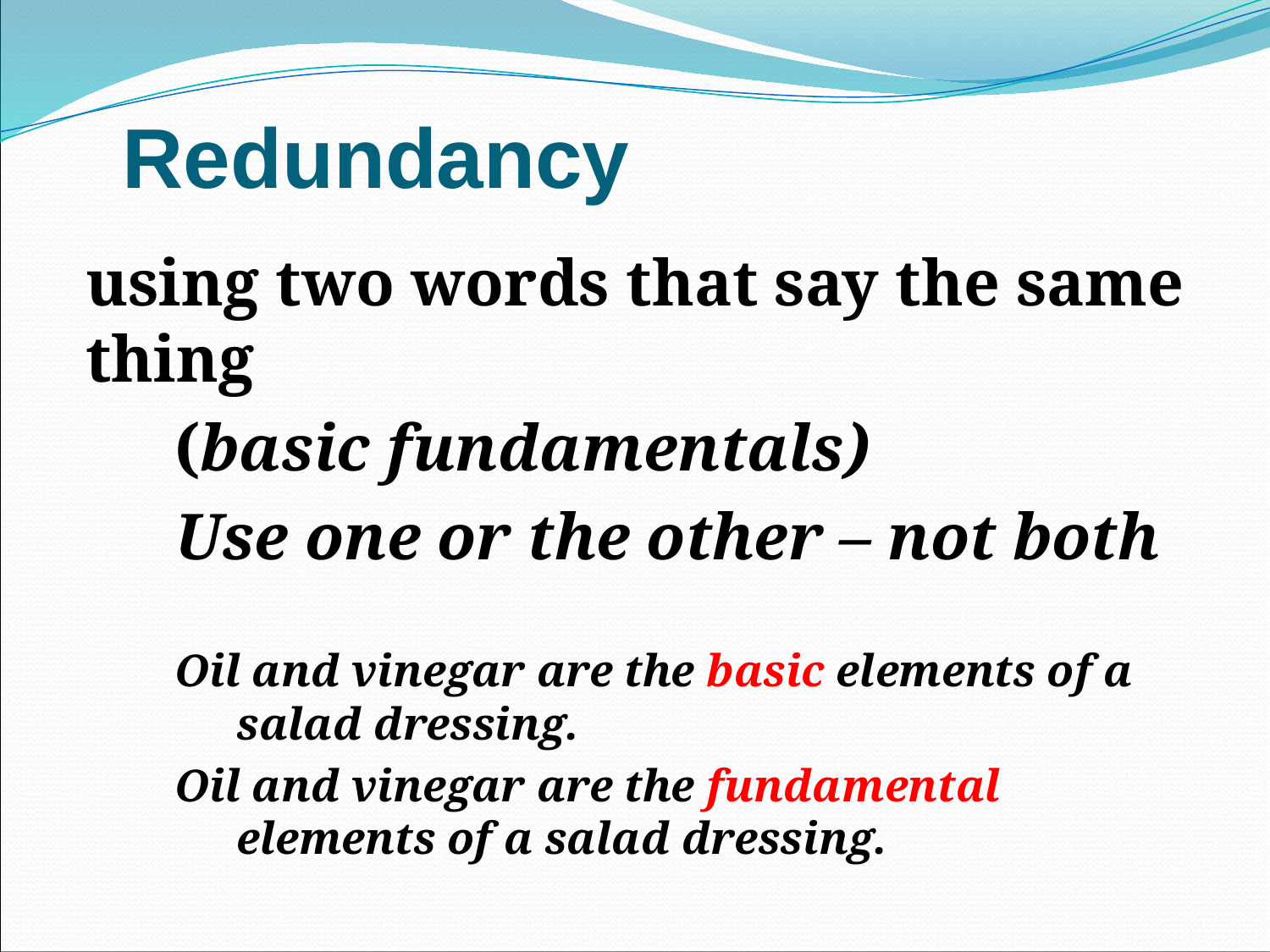

# Redundancy
using two words that say the same thing
(basic fundamentals)
Use one or the other – not both

Oil and vinegar are the basic elements of a salad dressing.
Oil and vinegar are the fundamental elements of a salad dressing.